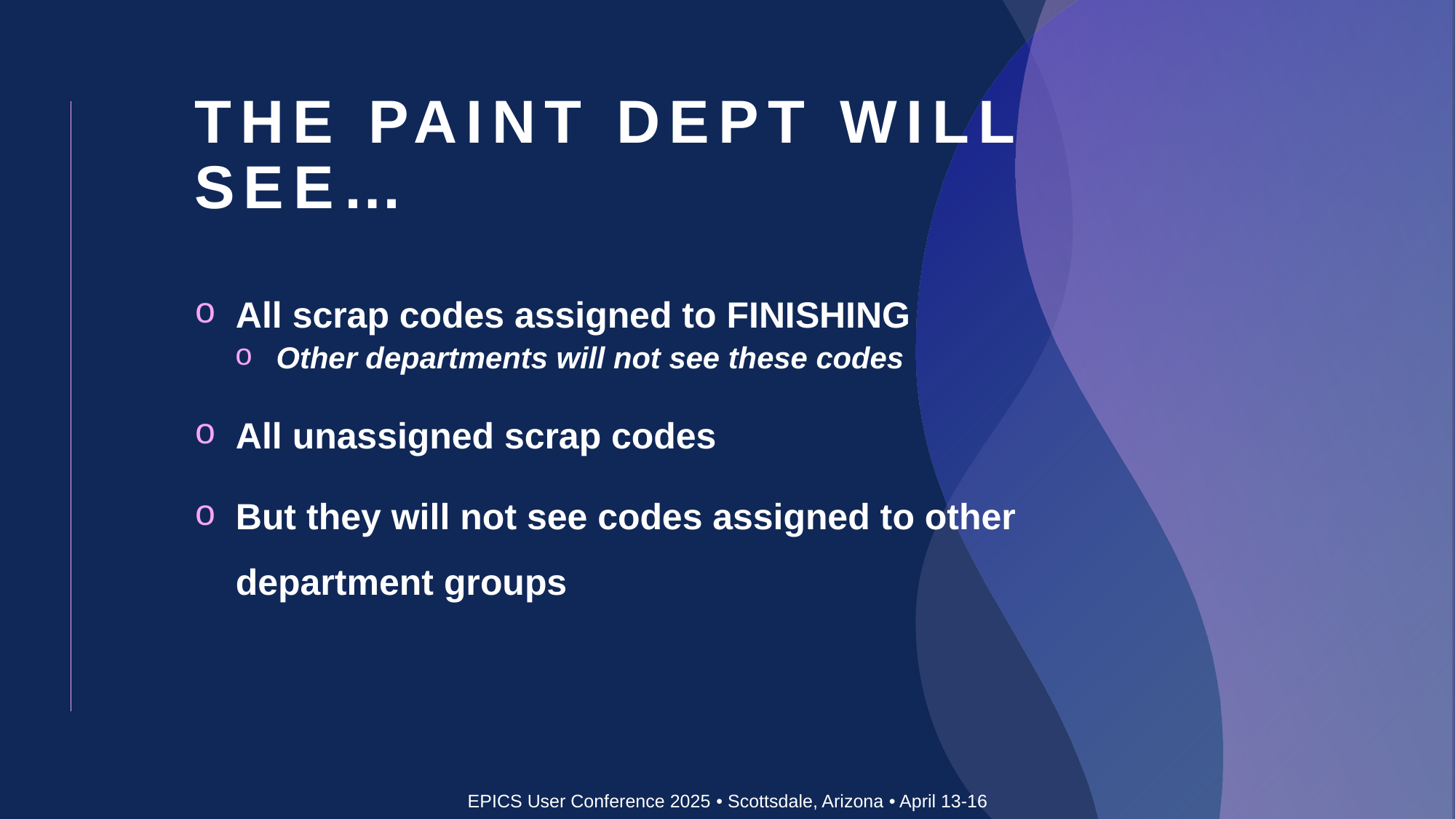

# The paint dept will see…
All scrap codes assigned to FINISHING
Other departments will not see these codes
All unassigned scrap codes
But they will not see codes assigned to other department groups